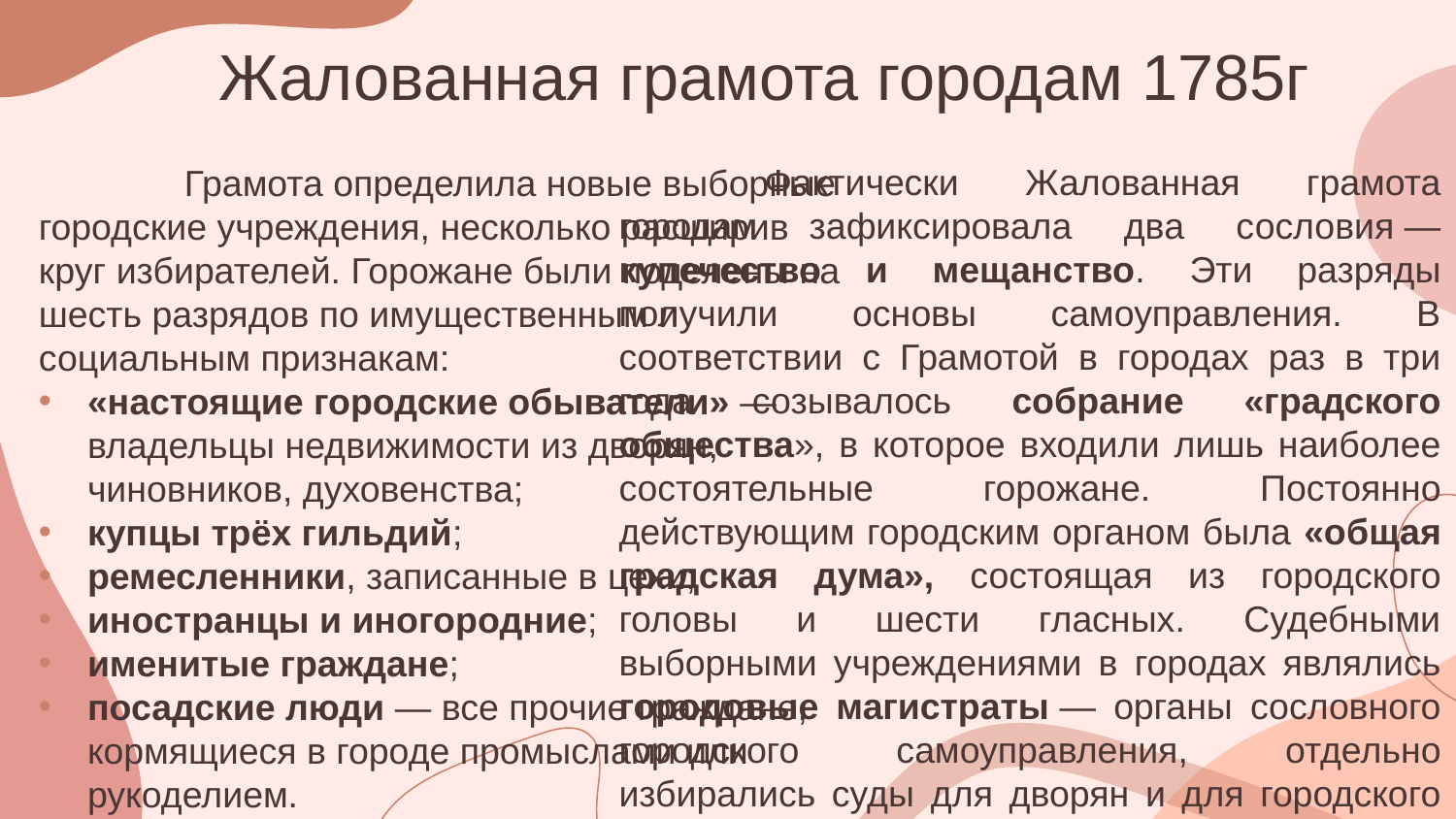

# Жалованная грамота городам 1785г
	Фактически Жалованная грамота городам зафиксировала два сословия — купечество и мещанство. Эти разряды получили основы самоуправления. В соответствии с Грамотой в городах раз в три года созывалось собрание «градского общества», в которое входили лишь наиболее состоятельные горожане. Постоянно действующим городским органом была «общая градская дума», состоящая из городского головы и шести гласных. Судебными выборными учреждениями в городах являлись городовые магистраты — органы сословного городского самоуправления, отдельно избирались суды для дворян и для городского населения.
	Грамота определила новые выборные городские учреждения, несколько расширив круг избирателей. Горожане были поделены на шесть разрядов по имущественным и социальным признакам:
«настоящие городские обыватели» — владельцы недвижимости из дворян, чиновников, духовенства;
купцы трёх гильдий;
ремесленники, записанные в цехи;
иностранцы и иногородние;
именитые граждане;
посадские люди — все прочие граждане, кормящиеся в городе промыслами или рукоделием.